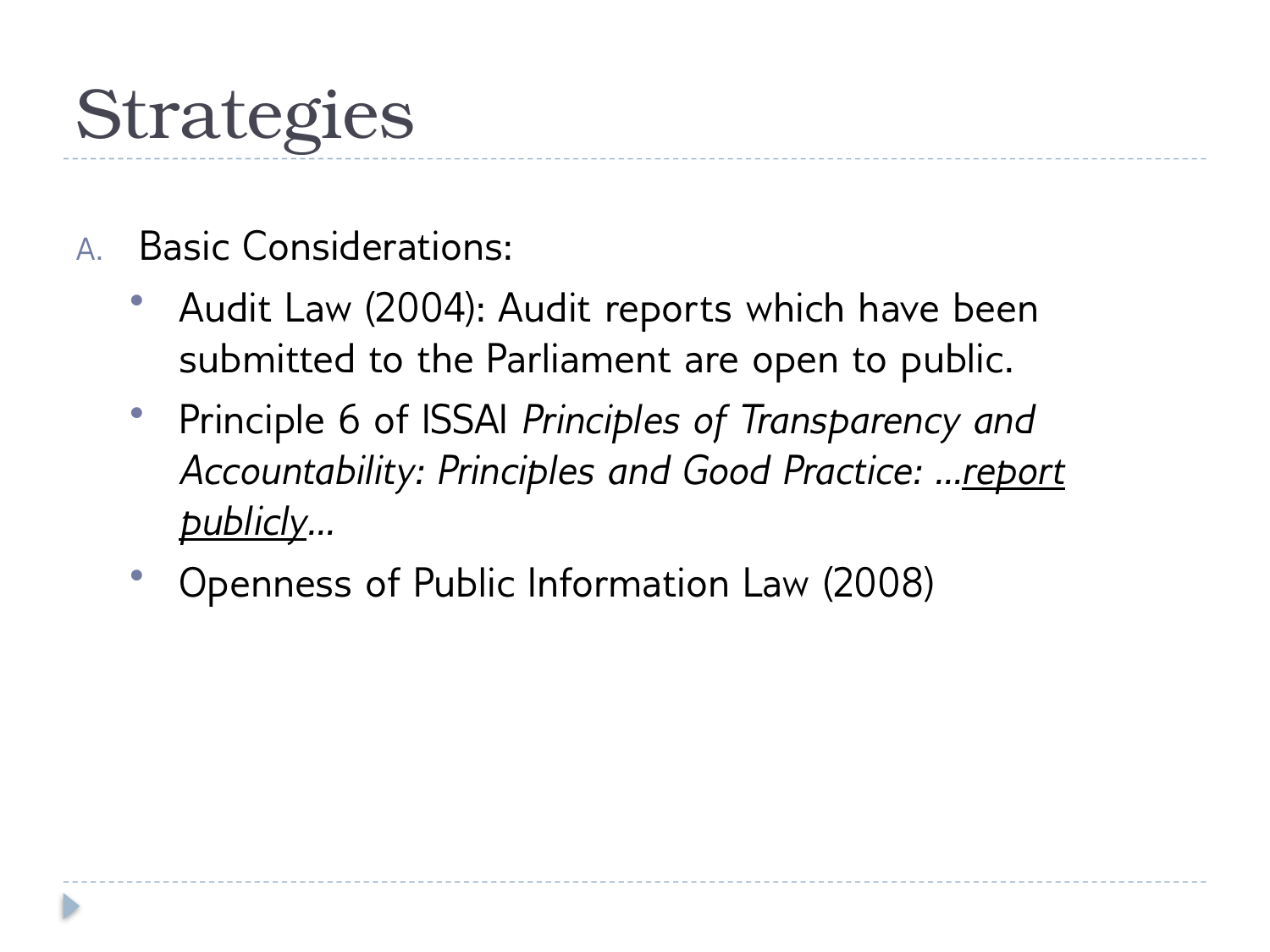

# Strategies
Basic Considerations:
Audit Law (2004): Audit reports which have been submitted to the Parliament are open to public.
Principle 6 of ISSAI Principles of Transparency and Accountability: Principles and Good Practice: …report publicly…
Openness of Public Information Law (2008)